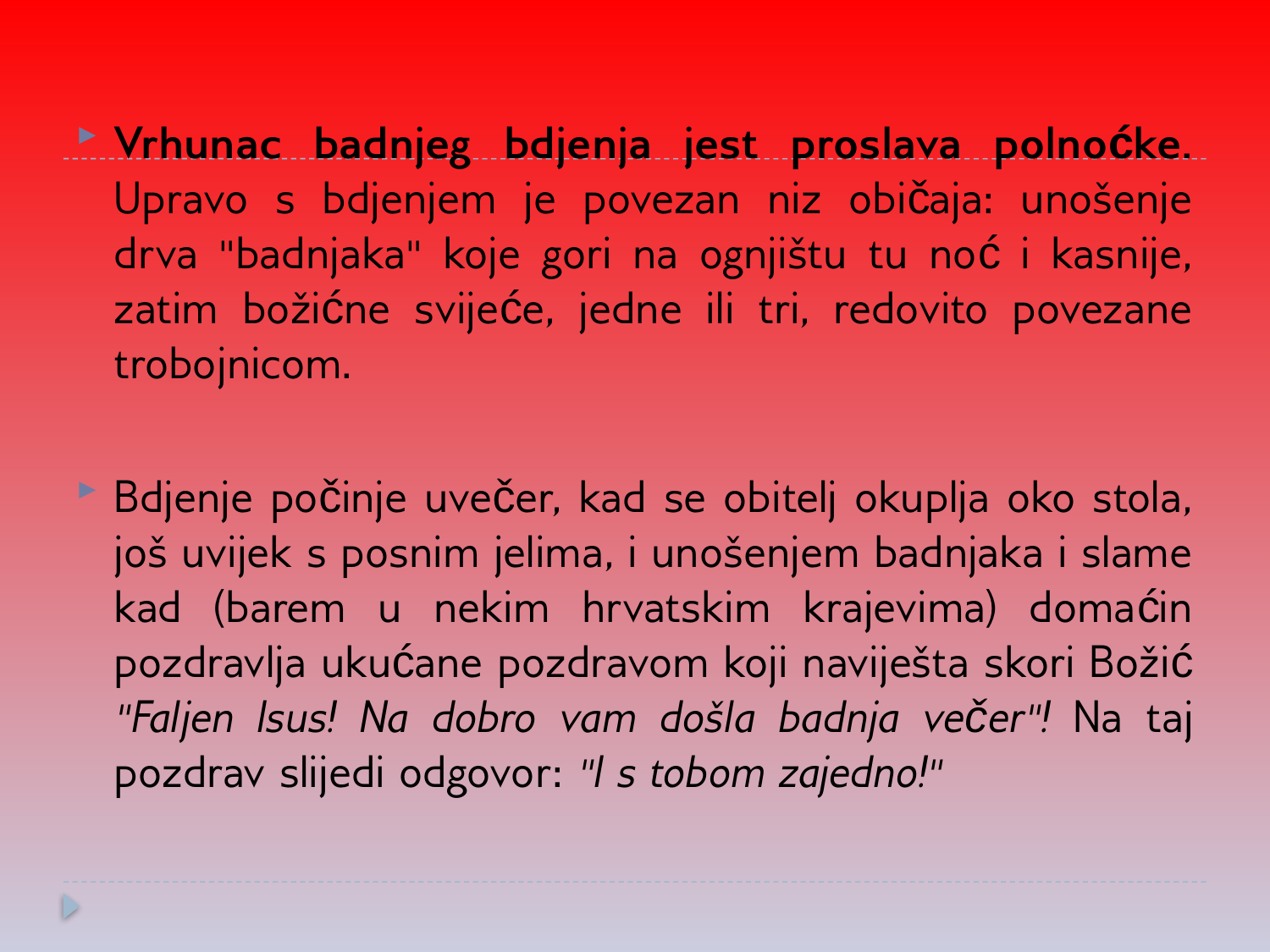

Vrhunac badnjeg bdjenja jest proslava polnoćke. Upravo s bdjenjem je povezan niz običaja: unošenje drva "badnjaka" koje gori na ognjištu tu noć i kasnije, zatim božićne svijeće, jedne ili tri, redovito povezane trobojnicom.

Bdjenje počinje uvečer, kad se obitelj okuplja oko stola, još uvijek s posnim jelima, i unošenjem badnjaka i slame kad (barem u nekim hrvatskim krajevima) domaćin pozdravlja ukućane pozdravom koji naviješta skori Božić "Faljen Isus! Na dobro vam došla badnja večer"! Na taj pozdrav slijedi odgovor: "I s tobom zajedno!"